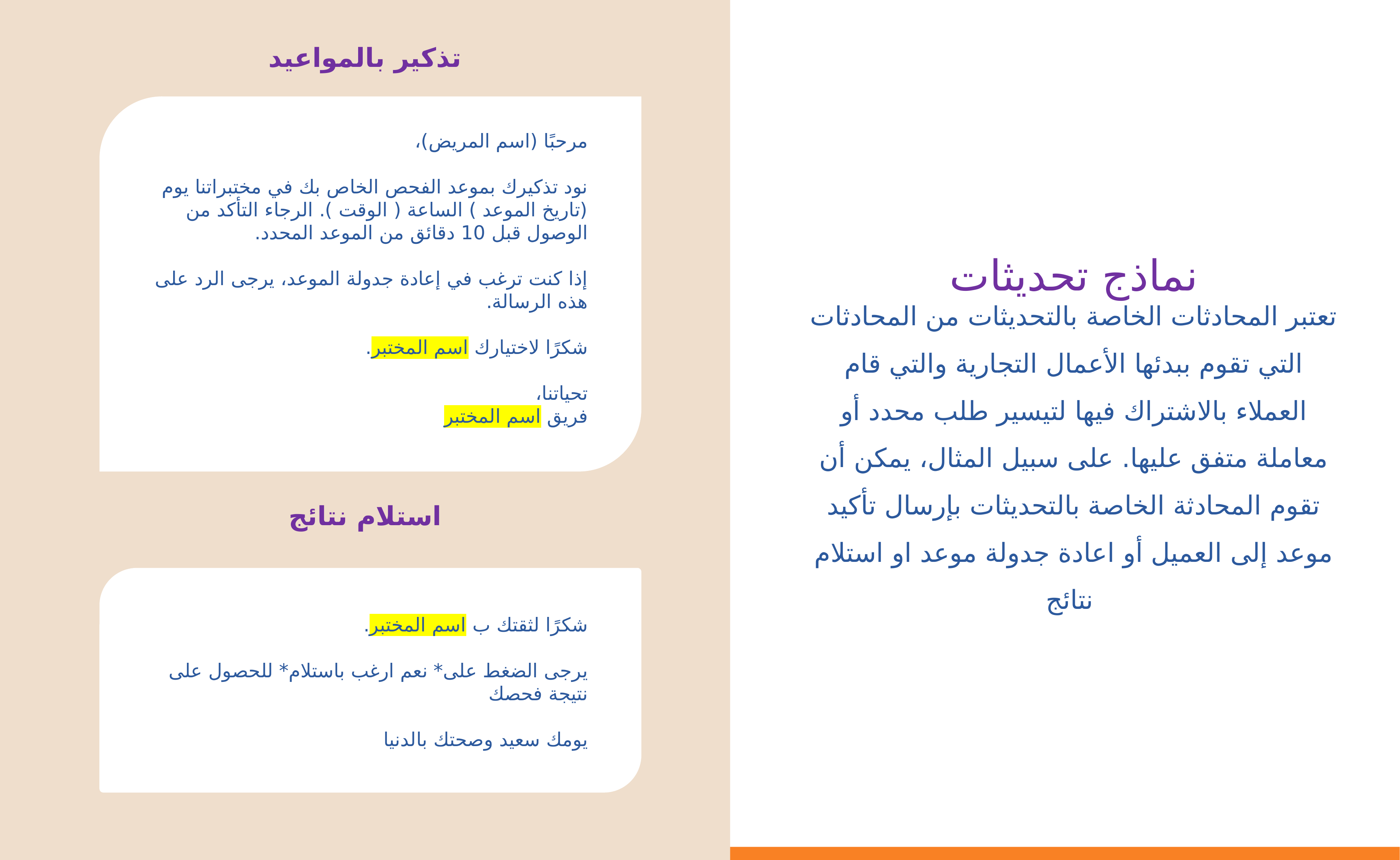

تذكير بالمواعيد

مرحبًا (اسم المريض)،

نود تذكيرك بموعد الفحص الخاص بك في مختبراتنا يوم (تاريخ الموعد ) الساعة ( الوقت ). الرجاء التأكد من الوصول قبل 10 دقائق من الموعد المحدد.

إذا كنت ترغب في إعادة جدولة الموعد، يرجى الرد على هذه الرسالة.

شكرًا لاختيارك اسم المختبر.

تحياتنا،
فريق اسم المختبر
نماذج تحديثات
تعتبر المحادثات الخاصة بالتحديثات من المحادثات التي تقوم ببدئها الأعمال التجارية والتي قام العملاء بالاشتراك فيها لتيسير طلب محدد أو معاملة متفق عليها. على سبيل المثال، يمكن أن تقوم المحادثة الخاصة بالتحديثات بإرسال تأكيد موعد إلى العميل أو اعادة جدولة موعد او استلام نتائج
استلام نتائج

شكرًا لثقتك ب اسم المختبر.

يرجى الضغط على* نعم ارغب باستلام* للحصول على نتيجة فحصك

يومك سعيد وصحتك بالدنيا